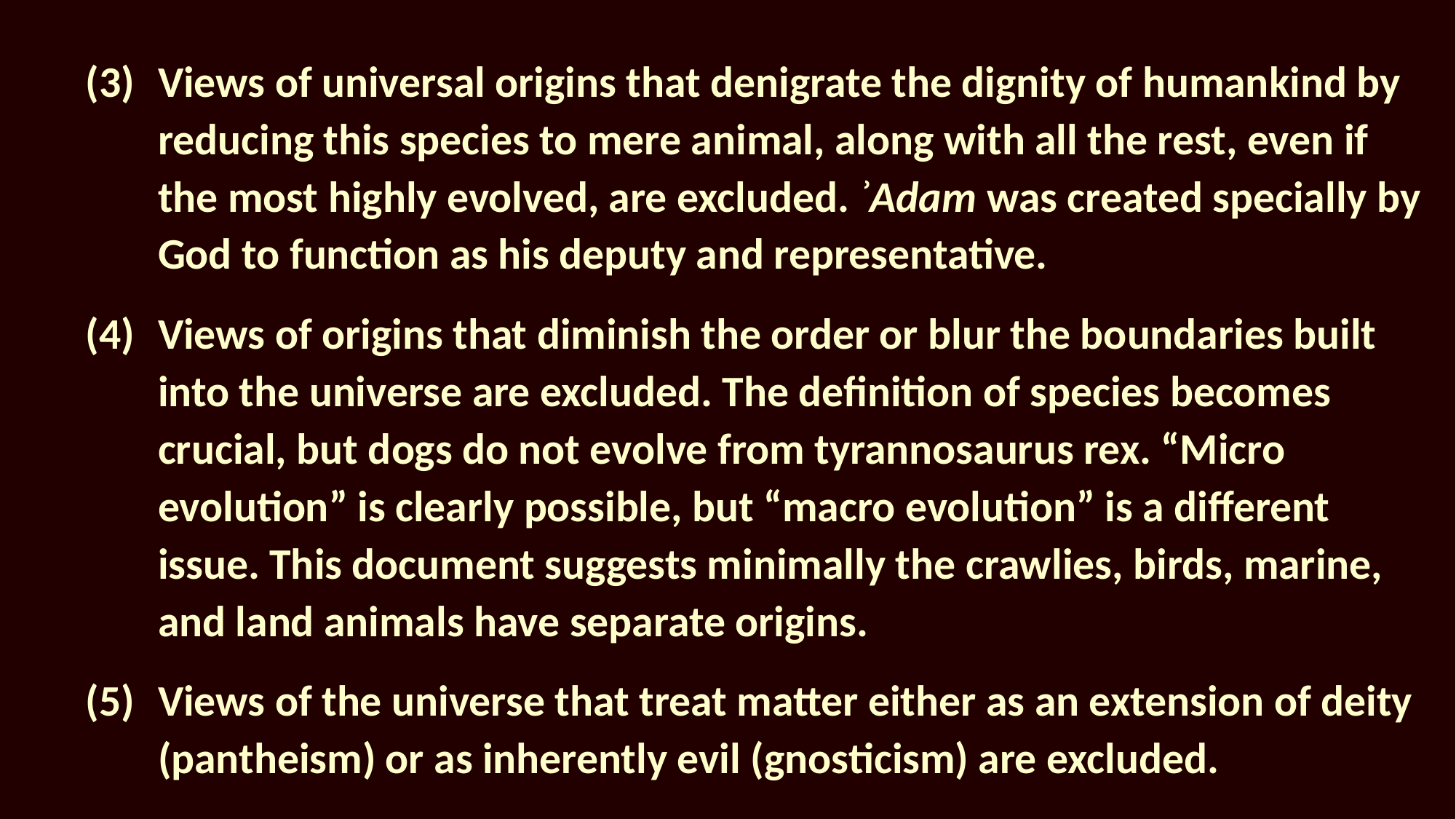

(3)	Views of universal origins that denigrate the dignity of humankind by reducing this species to mere animal, along with all the rest, even if the most highly evolved, are excluded. ʾAdam was created specially by God to function as his deputy and representative.
(4)	Views of origins that diminish the order or blur the boundaries built into the universe are excluded. The definition of species becomes crucial, but dogs do not evolve from tyrannosaurus rex. “Micro evolution” is clearly possible, but “macro evolution” is a different issue. This document suggests minimally the crawlies, birds, marine, and land animals have separate origins.
(5)	Views of the universe that treat matter either as an extension of deity (pantheism) or as inherently evil (gnosticism) are excluded.